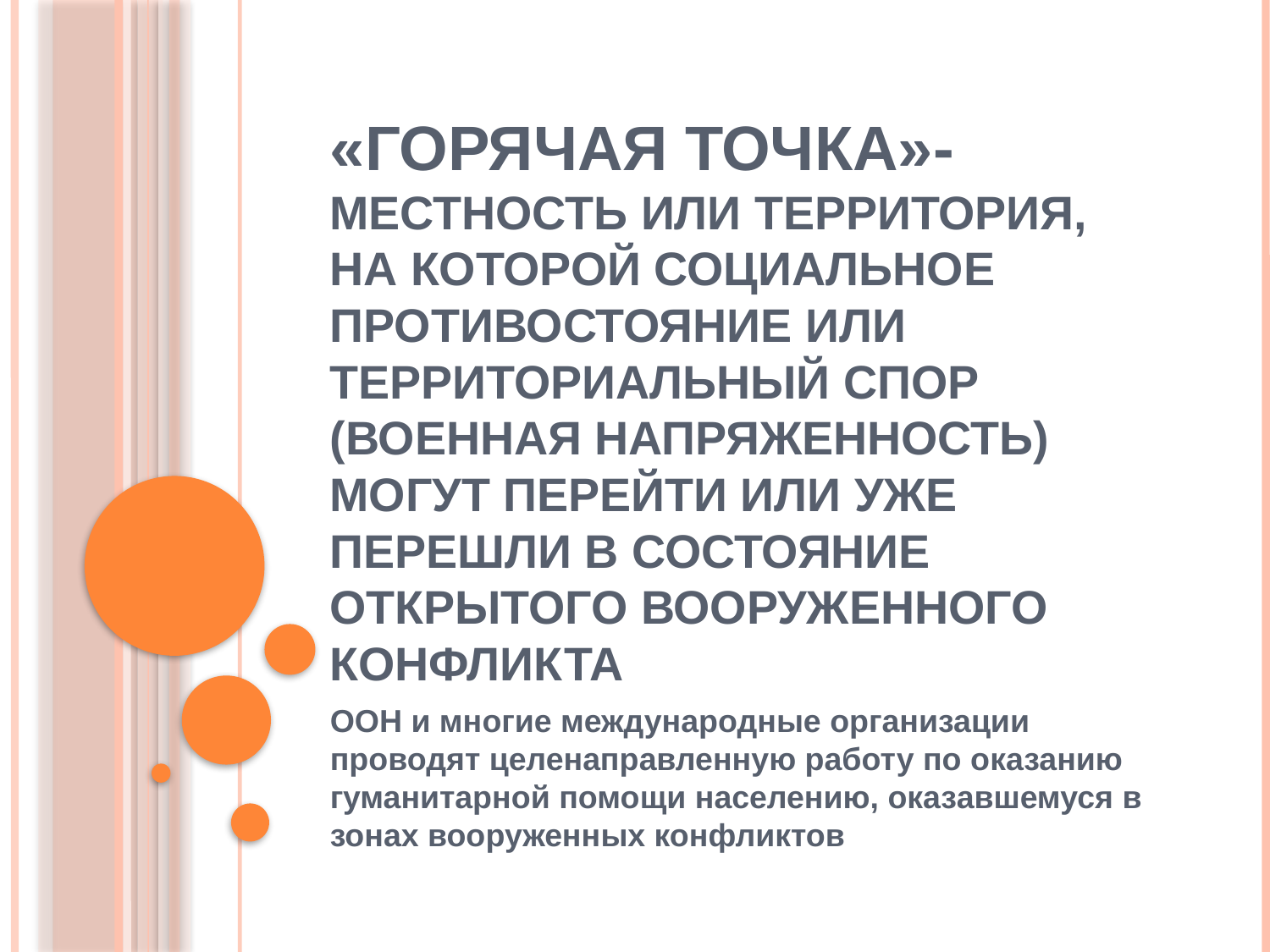

# «Горячая точка»- местность или территория, на которой социальное противостояние или территориальный спор (военная напряженность) могут перейти или уже перешли в состояние открытого вооруженного конфликта
ООН и многие международные организации проводят целенаправленную работу по оказанию гуманитарной помощи населению, оказавшемуся в зонах вооруженных конфликтов